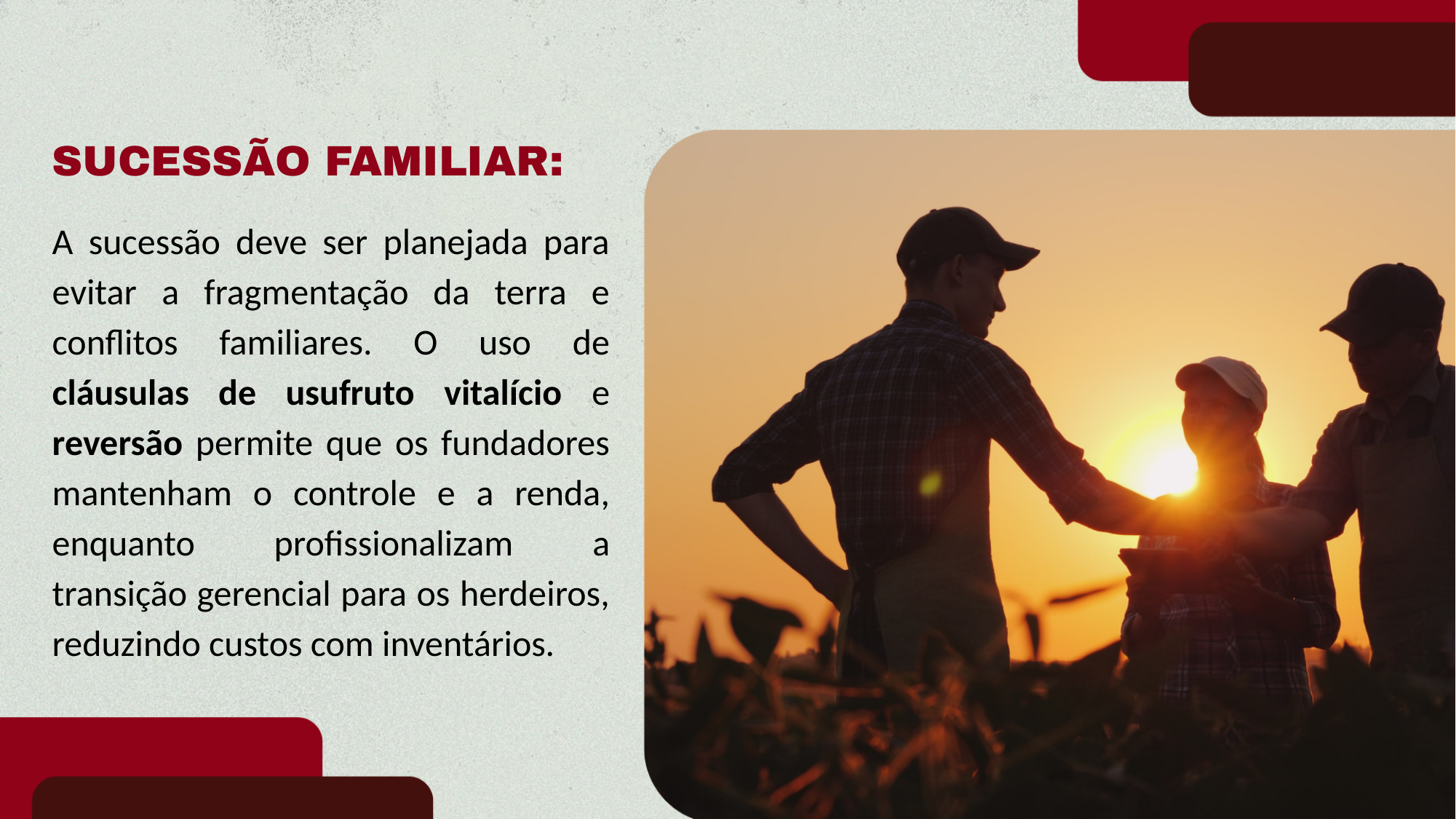

SUCESSÃO FAMILIAR:
A sucessão deve ser planejada para evitar a fragmentação da terra e conflitos familiares. O uso de cláusulas de usufruto vitalício e reversão permite que os fundadores mantenham o controle e a renda, enquanto profissionalizam a transição gerencial para os herdeiros, reduzindo custos com inventários.